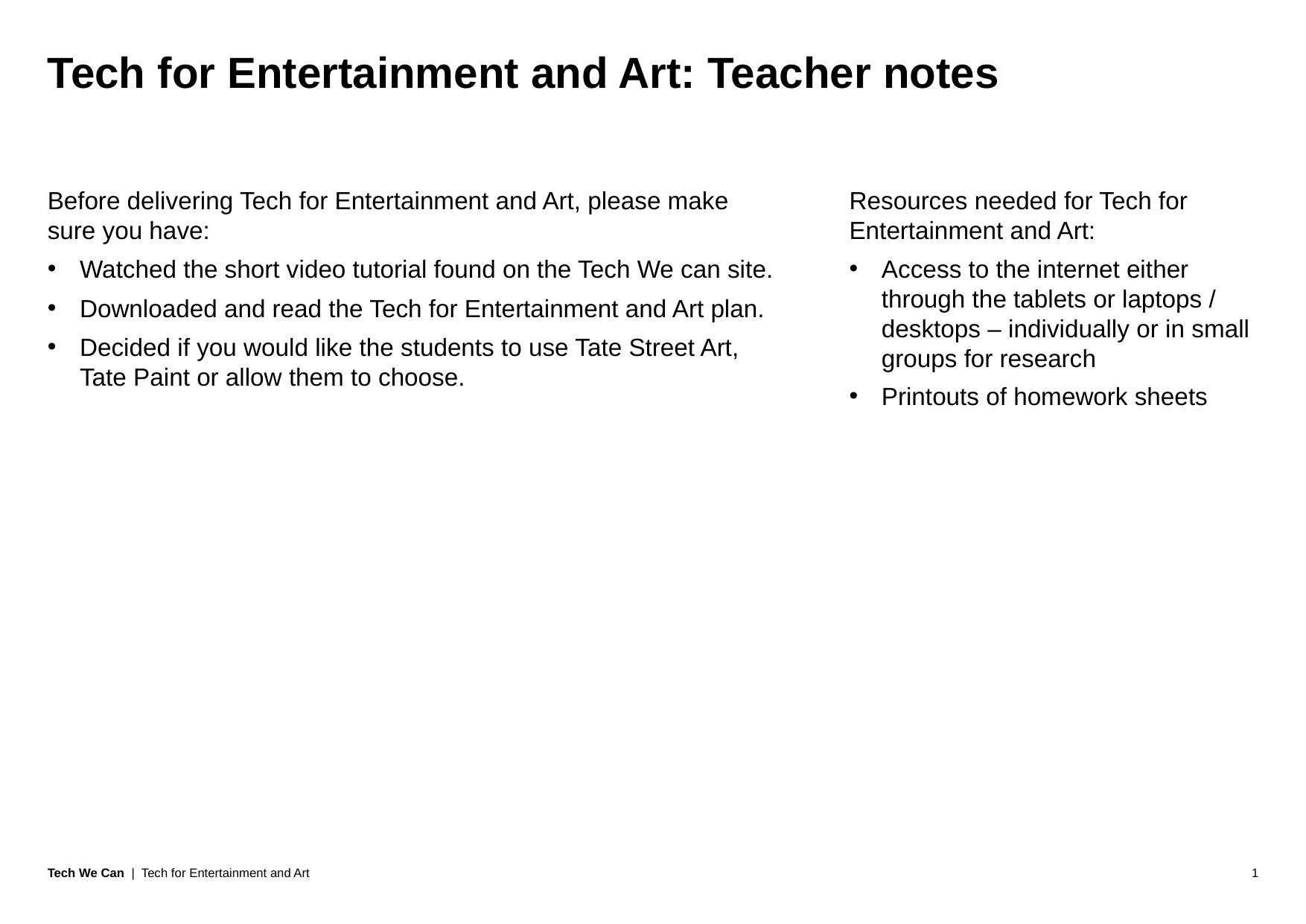

# Tech for Entertainment and Art: Teacher notes
Before delivering Tech for Entertainment and Art, please make sure you have:
Watched the short video tutorial found on the Tech We can site.
Downloaded and read the Tech for Entertainment and Art plan.
Decided if you would like the students to use Tate Street Art, Tate Paint or allow them to choose.
Resources needed for Tech for Entertainment and Art:
Access to the internet either through the tablets or laptops / desktops – individually or in small groups for research
Printouts of homework sheets
1